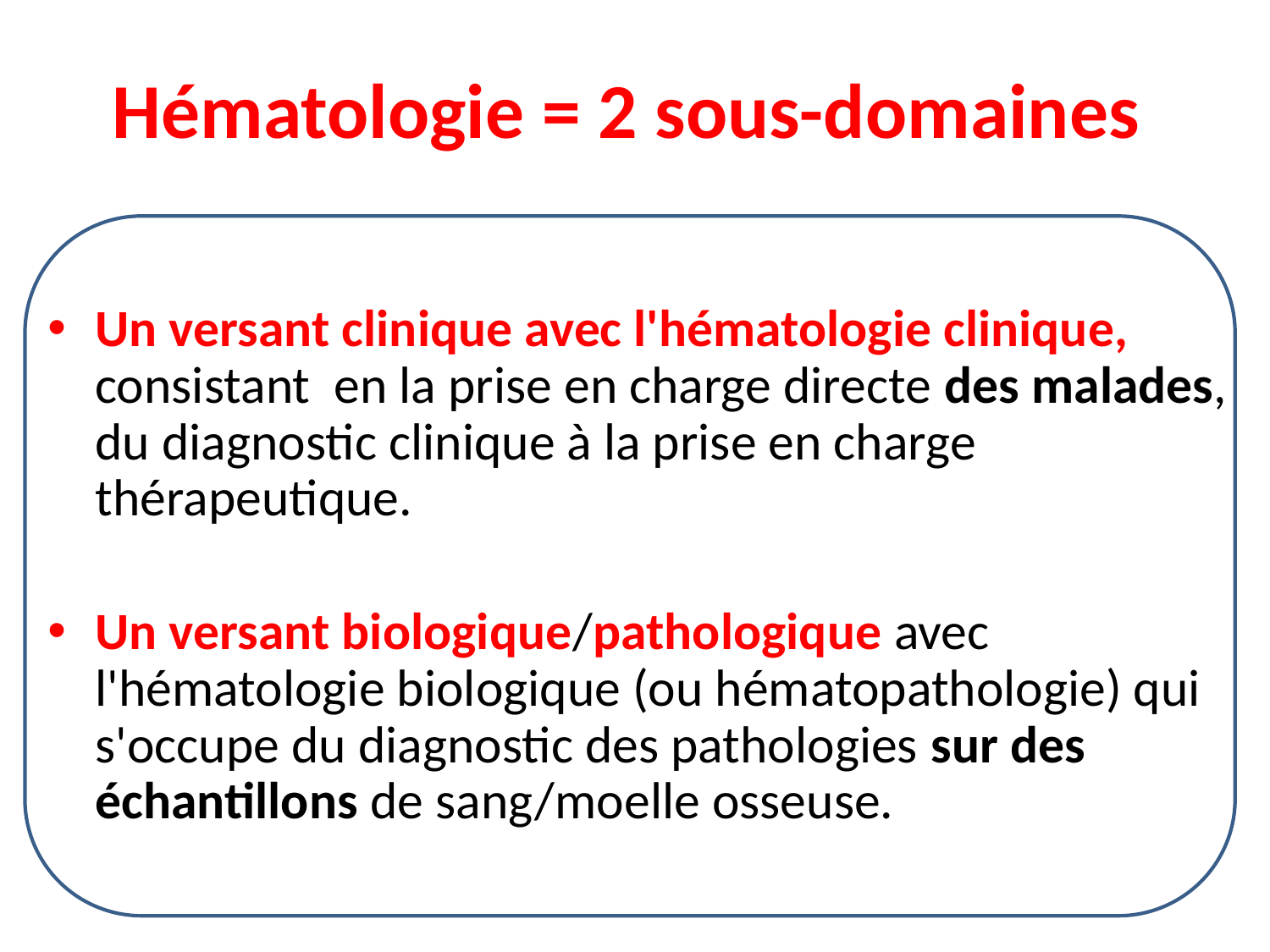

# Hématologie = 2 sous-domaines

Un versant clinique avec l'hématologie clinique, consistant  en la prise en charge directe des malades, du diagnostic clinique à la prise en charge thérapeutique.

Un versant biologique/pathologique avec l'hématologie biologique (ou hématopathologie) qui s'occupe du diagnostic des pathologies sur des échantillons de sang/moelle osseuse.